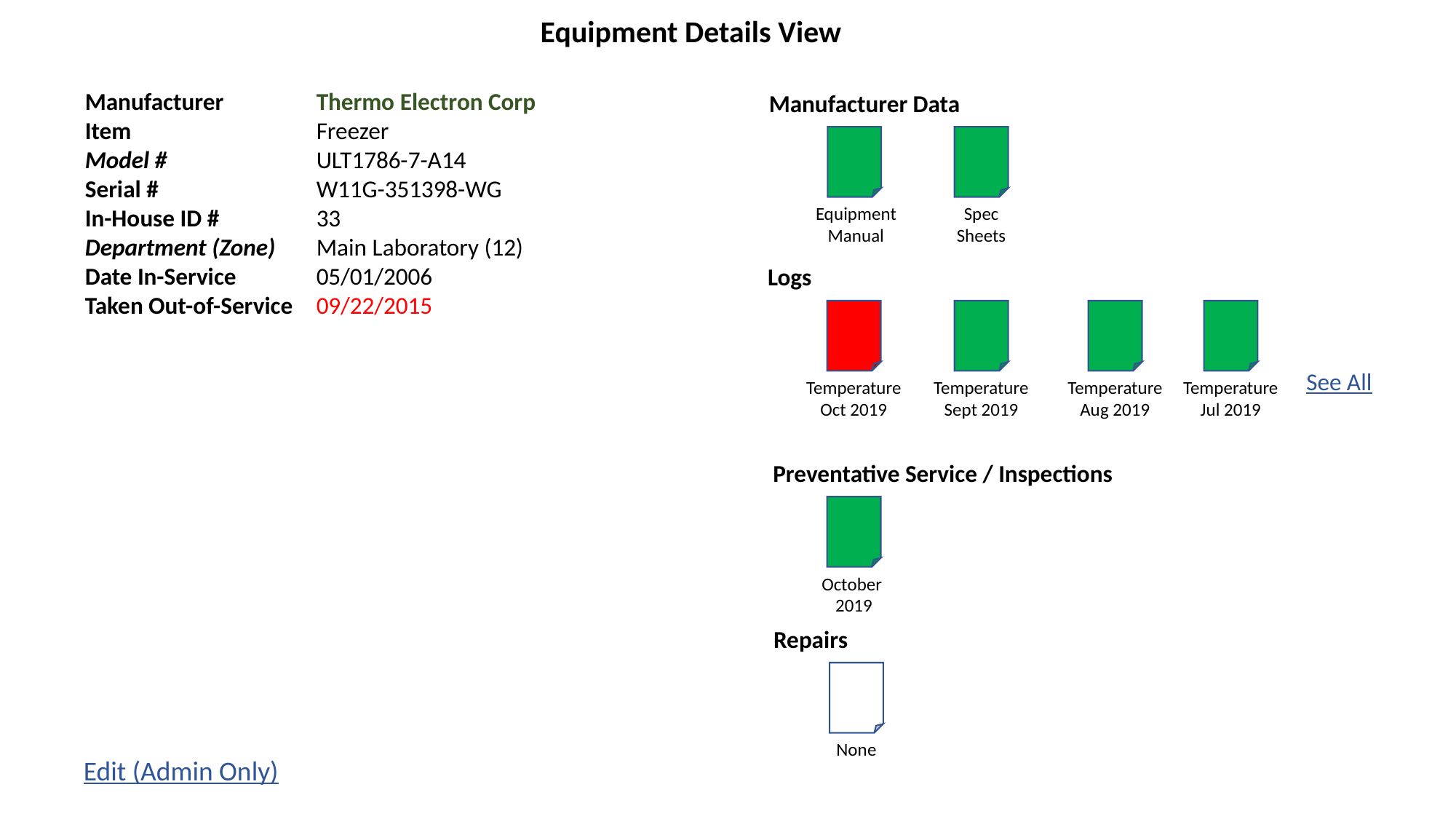

Equipment Details View
Manufacturer	Thermo Electron Corp
Item	Freezer
Model #	ULT1786-7-A14
Serial #	W11G-351398-WG
In-House ID #	33
Department (Zone)	Main Laboratory (12)
Date In-Service	05/01/2006
Taken Out-of-Service	09/22/2015

Manufacturer Data

Equipment
Manual
Spec
Sheets
Logs

See All
Temperature
Oct 2019
Temperature
Sept 2019
Temperature
Aug 2019
Temperature
Jul 2019
Preventative Service / Inspections

October
2019
Repairs

None
Edit (Admin Only)